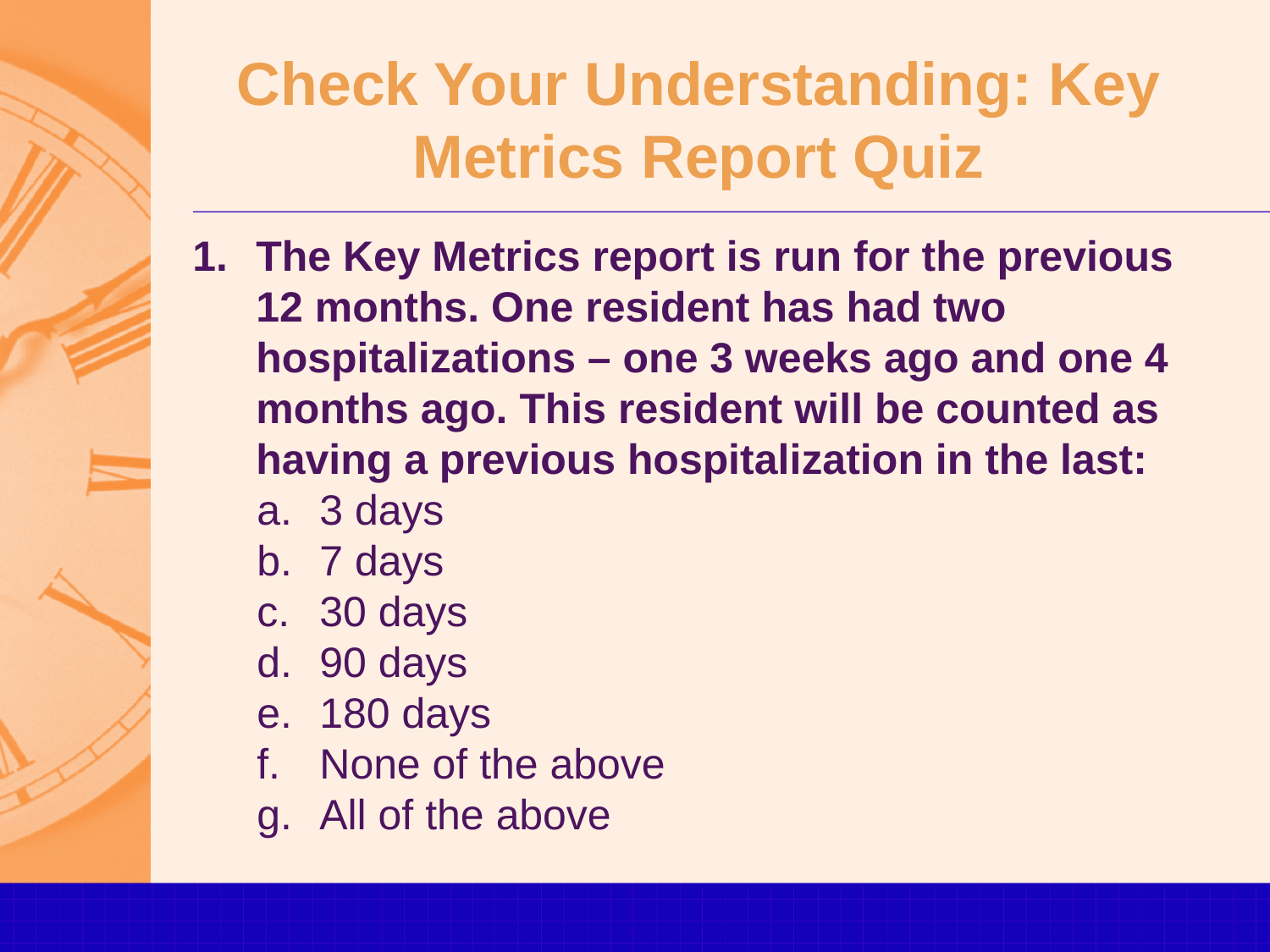

# Check Your Understanding: Key Metrics Report Quiz
The Key Metrics report is run for the previous 12 months. One resident has had two hospitalizations – one 3 weeks ago and one 4 months ago. This resident will be counted as having a previous hospitalization in the last:
3 days
7 days
30 days
90 days
180 days
None of the above
All of the above